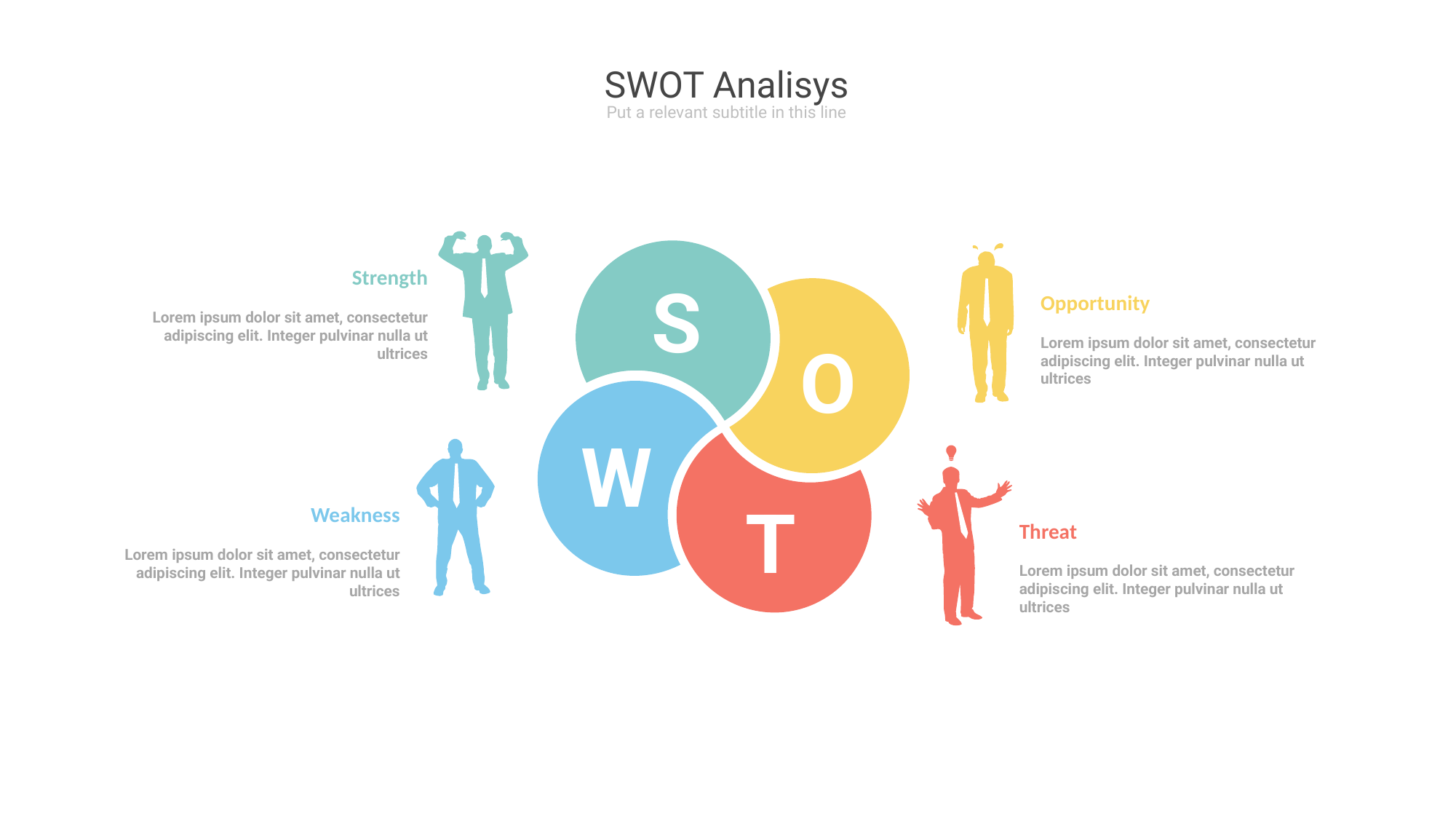

SWOT Analisys
Put a relevant subtitle in this line

Strength

Lorem ipsum dolor sit amet, consectetur adipiscing elit. Integer pulvinar nulla ut ultrices
S

Opportunity

Lorem ipsum dolor sit amet, consectetur adipiscing elit. Integer pulvinar nulla ut ultrices
O

W

T
Weakness

Lorem ipsum dolor sit amet, consectetur adipiscing elit. Integer pulvinar nulla ut ultrices
Threat

Lorem ipsum dolor sit amet, consectetur adipiscing elit. Integer pulvinar nulla ut ultrices
1